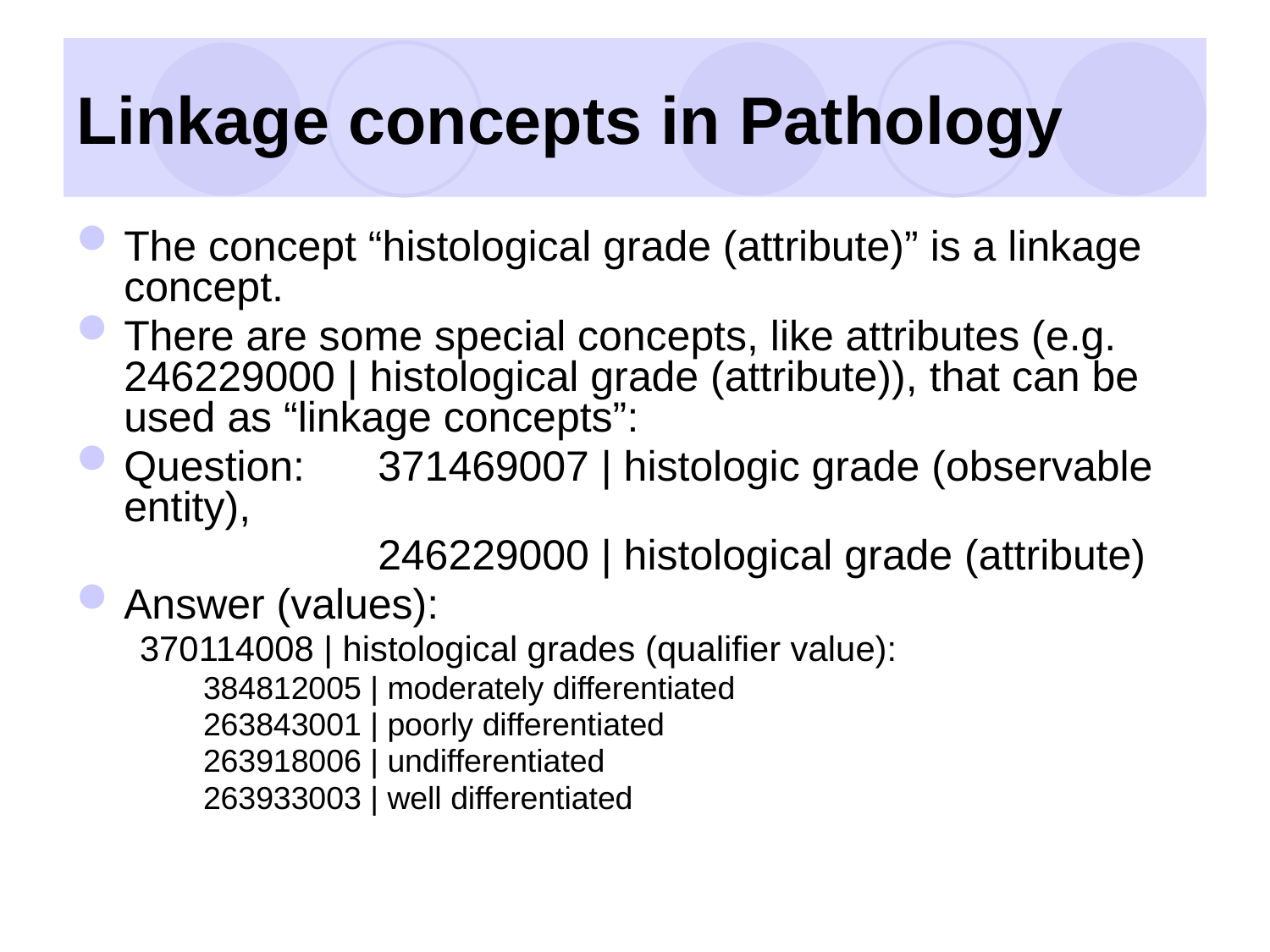

# Linkage concepts in Pathology
The concept “histological grade (attribute)” is a linkage concept.
There are some special concepts, like attributes (e.g. 246229000 | histological grade (attribute)), that can be used as “linkage concepts”:
Question: 	371469007 | histologic grade (observable entity),
			246229000 | histological grade (attribute)
Answer (values):
370114008 | histological grades (qualifier value):
384812005 | moderately differentiated
263843001 | poorly differentiated
263918006 | undifferentiated
263933003 | well differentiated